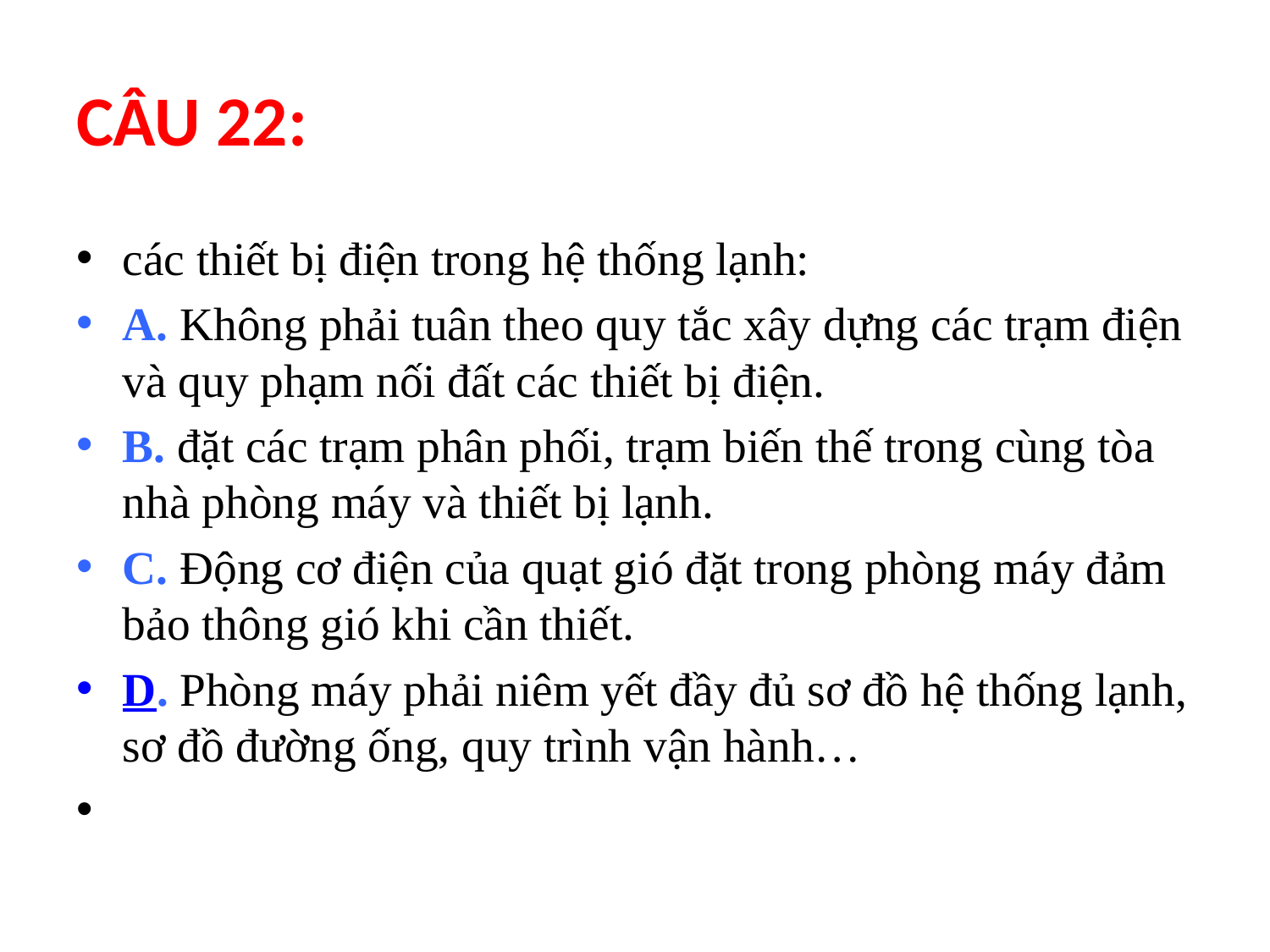

# CÂU 22:
các thiết bị điện trong hệ thống lạnh:
A. Không phải tuân theo quy tắc xây dựng các trạm điện và quy phạm nối đất các thiết bị điện.
B. đặt các trạm phân phối, trạm biến thế trong cùng tòa nhà phòng máy và thiết bị lạnh.
C. Động cơ điện của quạt gió đặt trong phòng máy đảm bảo thông gió khi cần thiết.
D. Phòng máy phải niêm yết đầy đủ sơ đồ hệ thống lạnh, sơ đồ đường ống, quy trình vận hành…